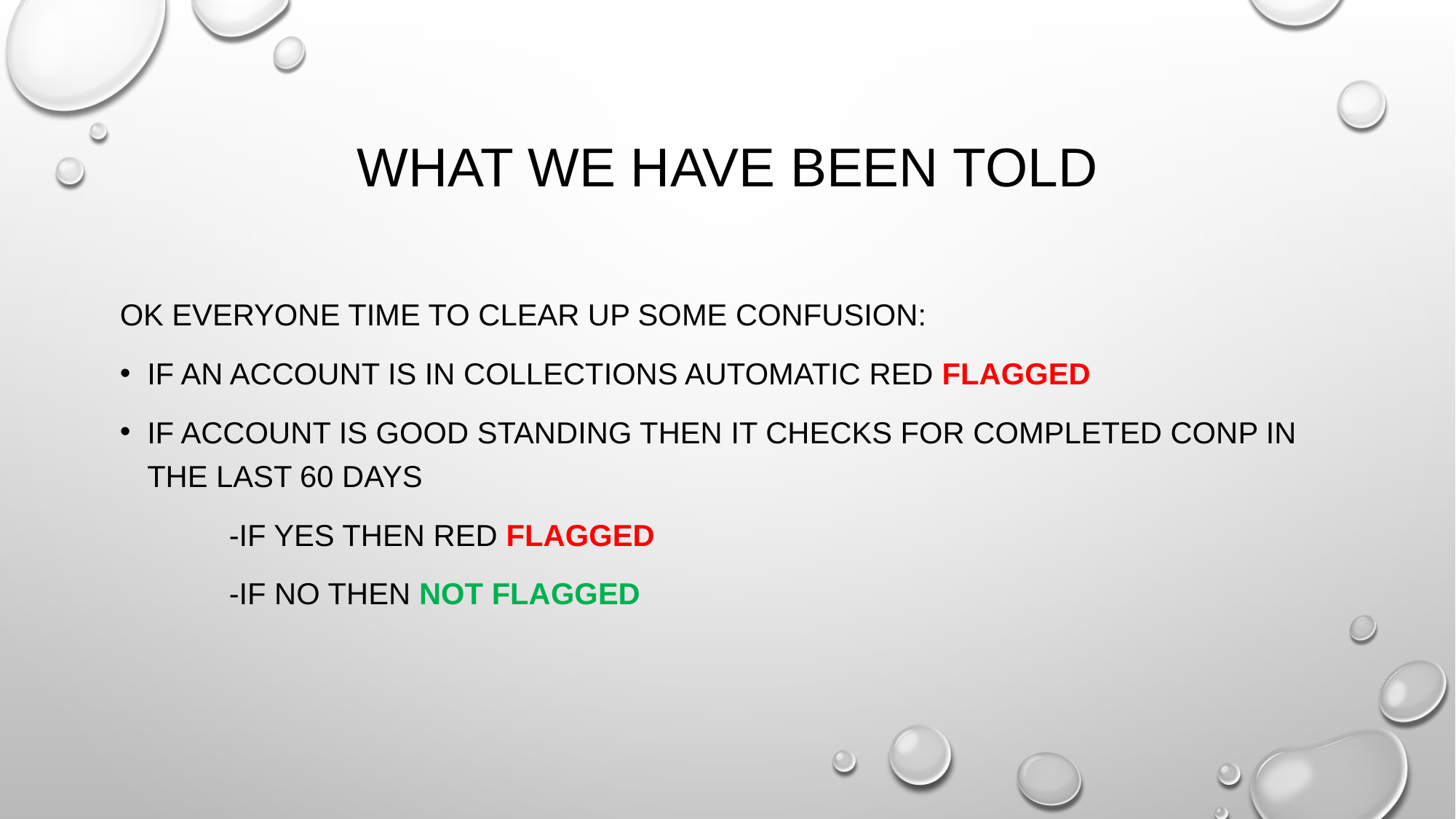

# what we have been told
Ok everyone time to clear up some confusion:
If an account is in collections automatic red flagged
If account is good standing then it checks for Completed CONP in the last 60 days
	-if yes then red flagged
	-if no Then not flagged